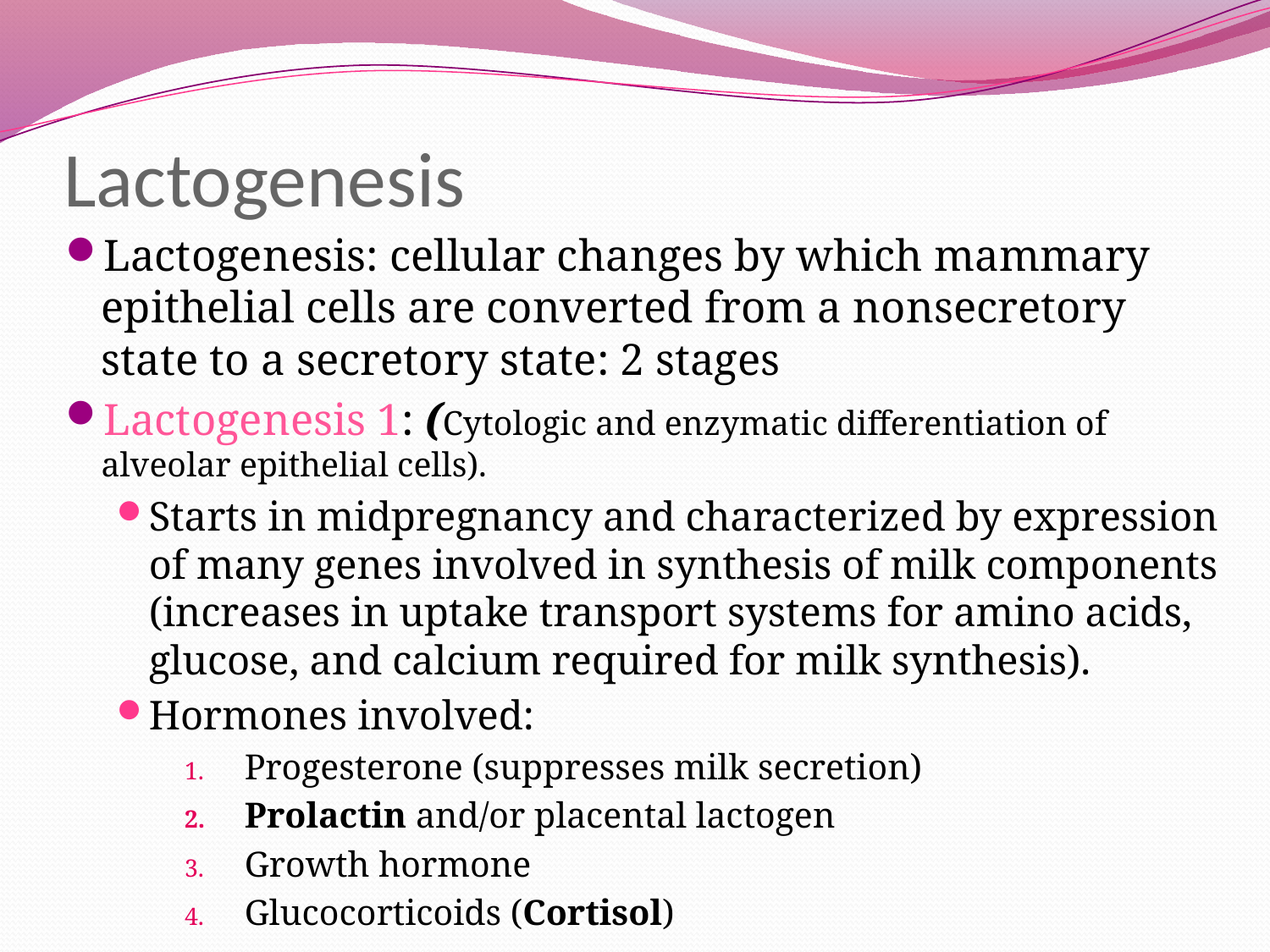

# Lactogenesis
Lactogenesis: cellular changes by which mammary epithelial cells are converted from a nonsecretory state to a secretory state: 2 stages
Lactogenesis 1: (Cytologic and enzymatic differentiation of alveolar epithelial cells).
Starts in midpregnancy and characterized by expression of many genes involved in synthesis of milk components (increases in uptake transport systems for amino acids, glucose, and calcium required for milk synthesis).
Hormones involved:
Progesterone (suppresses milk secretion)
Prolactin and/or placental lactogen
Growth hormone
Glucocorticoids (Cortisol)